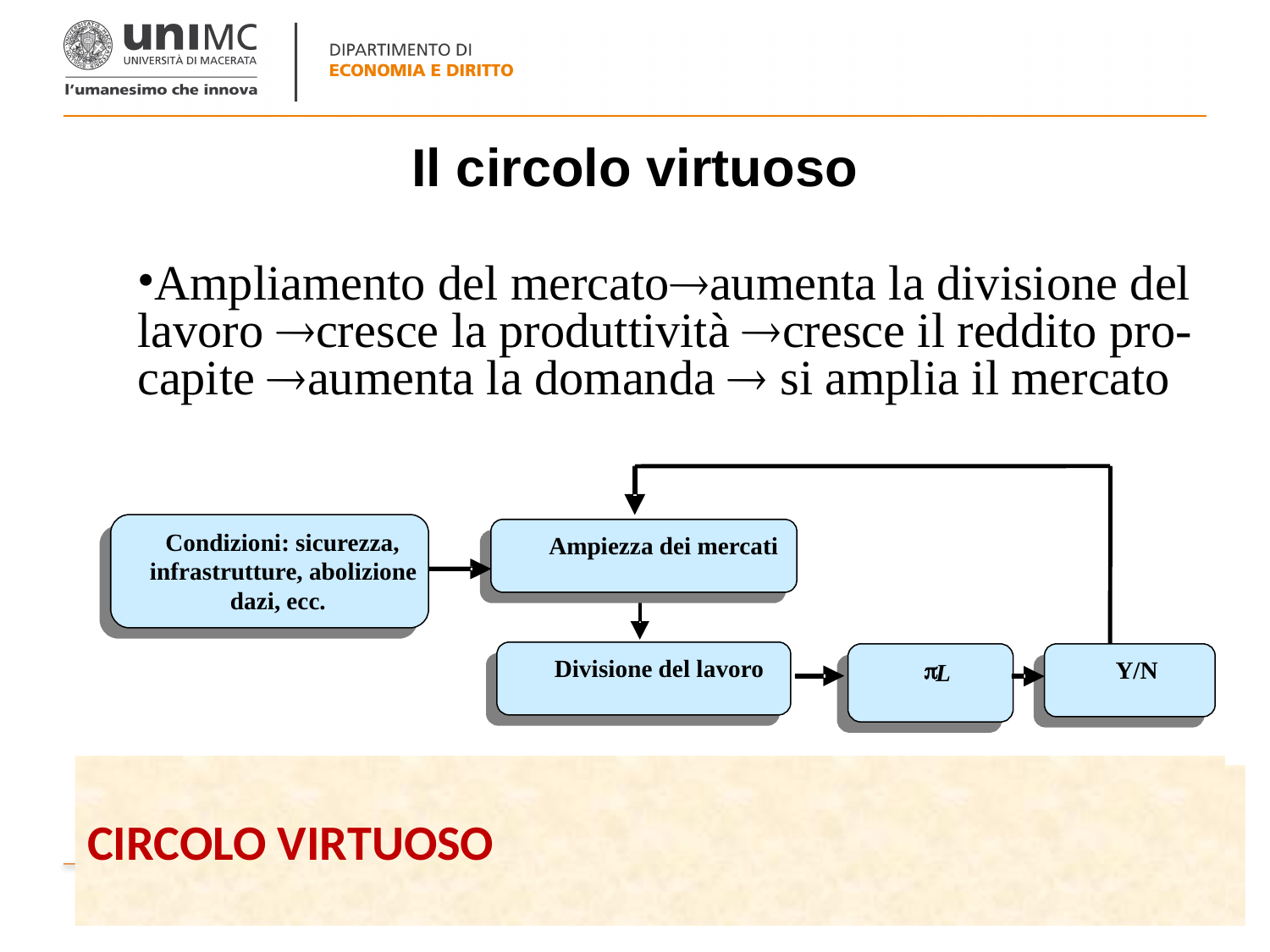

# Il circolo virtuoso
Ampliamento del mercato→aumenta la divisione del lavoro →cresce la produttività →cresce il reddito pro-capite →aumenta la domanda → si amplia il mercato

Condizioni: sicurezza,
infrastrutture, abolizione
dazi, ecc.

Ampiezza dei mercati

Divisione del lavoro

π

L

Y/N

CIRCOLO VIRTUOSO
L’ampiezza dei mercati stimola l’approfondimento della divisione del lavoro
L’aumento del reddito pro-capite causa un ampliamento dei mercati
L’approfondimento della divisione del lavoro causa un aumento della produttività del lavoro
L’approfondimento della divisione del lavoro causa un aumento del reddito pro-capite
Le condizioni istituzionali favoriscono l’allargamento di mercati
19